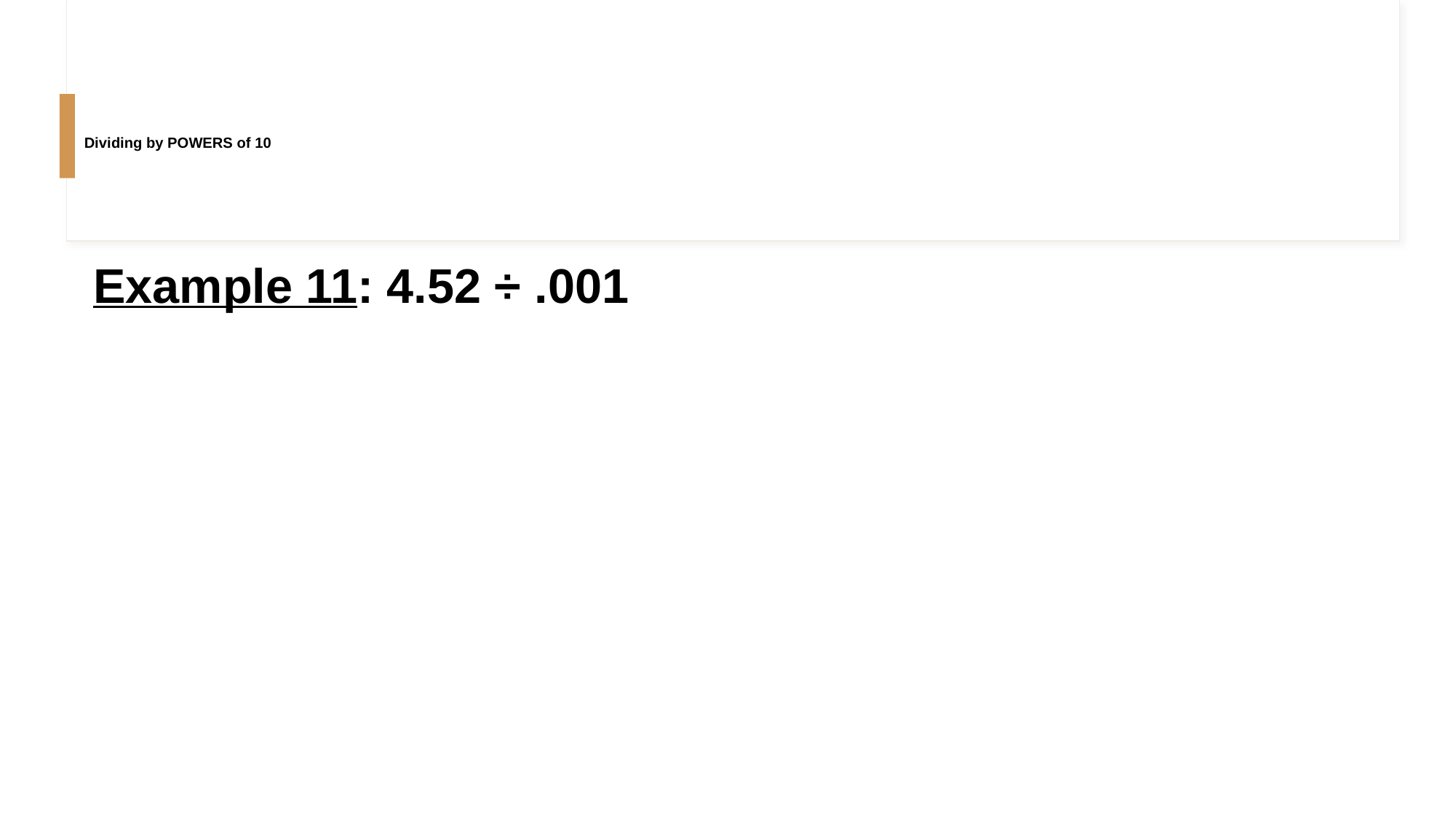

# Dividing by POWERS of 10
Example 11: 4.52 ÷ .001